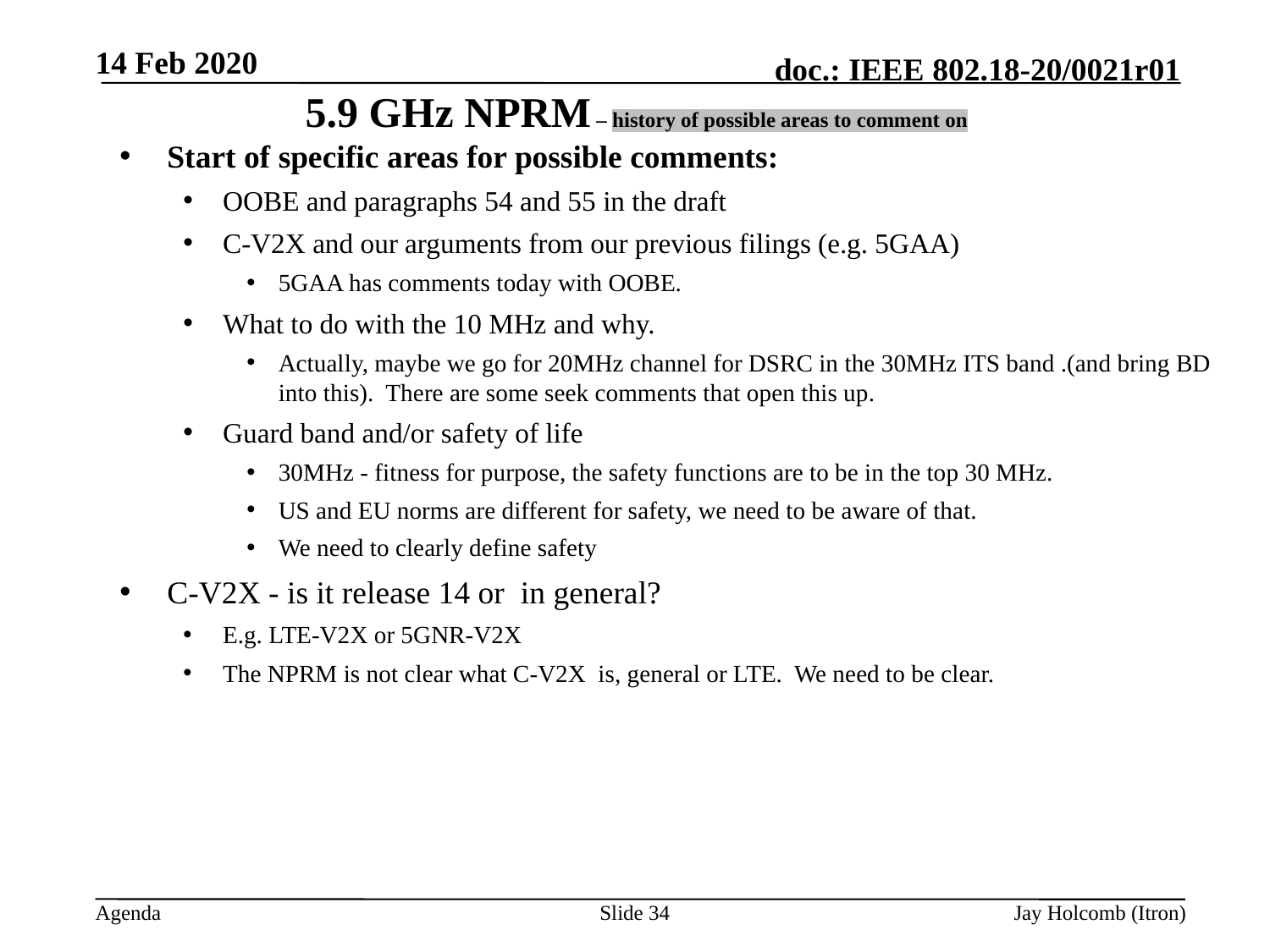

14 Feb 2020
# 5.9 GHz NPRM – history of possible areas to comment on
Start of specific areas for possible comments:
OOBE and paragraphs 54 and 55 in the draft
C-V2X and our arguments from our previous filings (e.g. 5GAA)
5GAA has comments today with OOBE.
What to do with the 10 MHz and why.
Actually, maybe we go for 20MHz channel for DSRC in the 30MHz ITS band .(and bring BD into this).  There are some seek comments that open this up.
Guard band and/or safety of life
30MHz - fitness for purpose, the safety functions are to be in the top 30 MHz.
US and EU norms are different for safety, we need to be aware of that.
We need to clearly define safety
C-V2X - is it release 14 or  in general?
E.g. LTE-V2X or 5GNR-V2X
The NPRM is not clear what C-V2X  is, general or LTE.  We need to be clear.

Slide 34
Jay Holcomb (Itron)